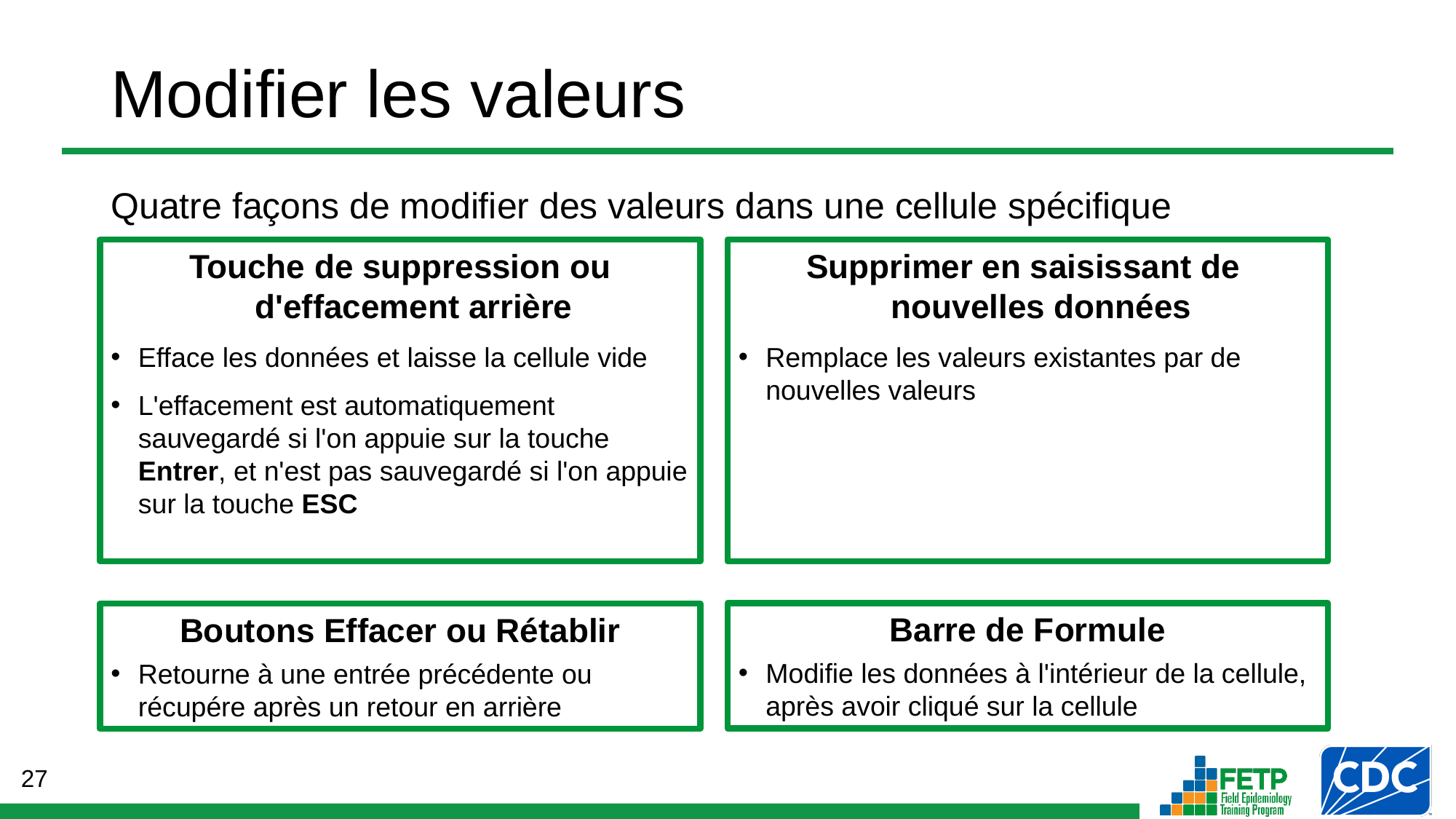

# Modifier les valeurs
Quatre façons de modifier des valeurs dans une cellule spécifique

Supprimer en saisissant de
nouvelles données
Remplace les valeurs existantes par de nouvelles valeurs
Touche de suppression ou d'effacement arrière
Efface les données et laisse la cellule vide
L'effacement est automatiquement sauvegardé si l'on appuie sur la touche Entrer, et n'est pas sauvegardé si l'on appuie sur la touche ESC
Barre de Formule
Modifie les données à l'intérieur de la cellule, après avoir cliqué sur la cellule
Boutons Effacer ou Rétablir
Retourne à une entrée précédente ou récupére après un retour en arrière